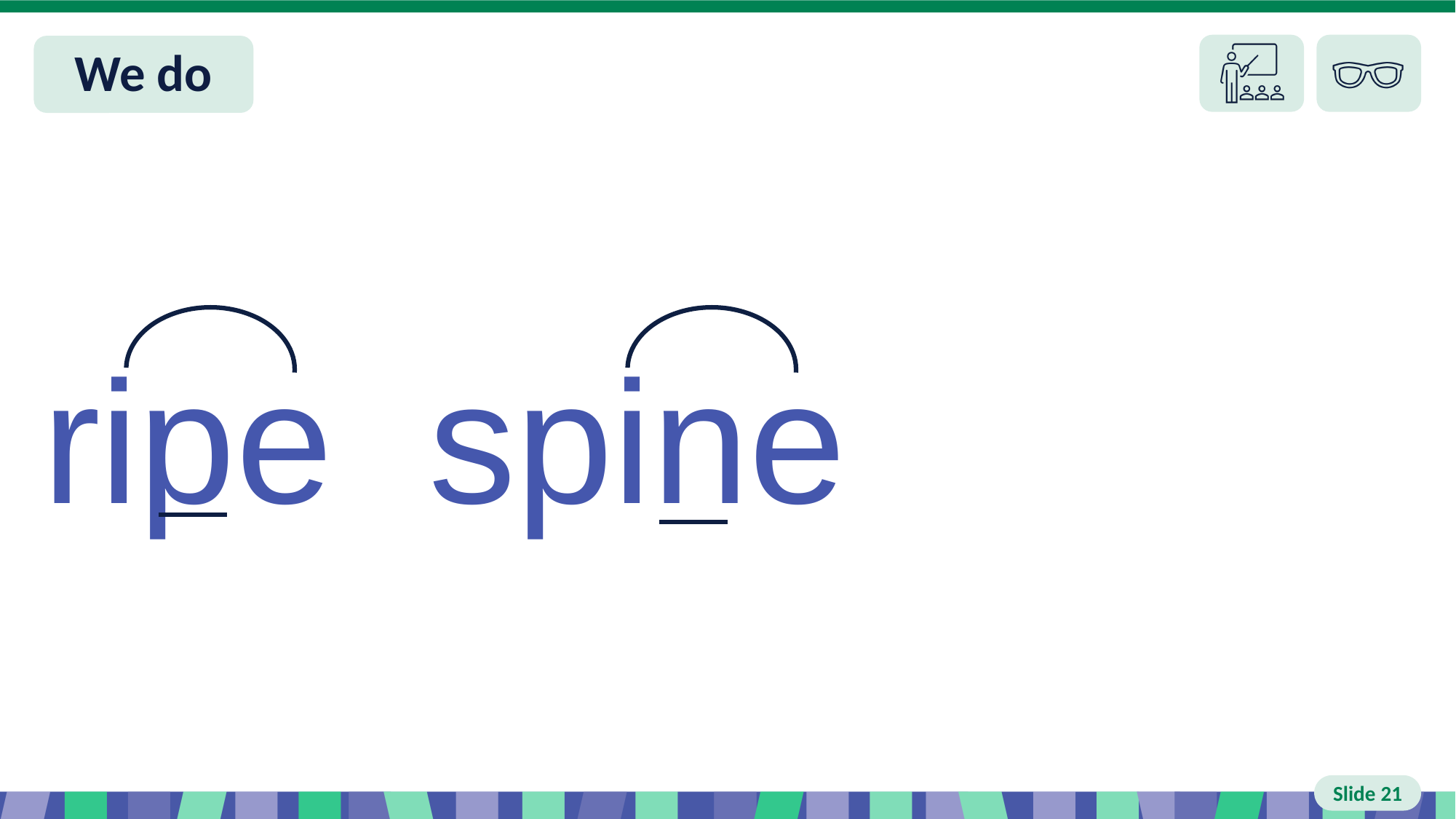

# Slide 21 We do

ripe  spine